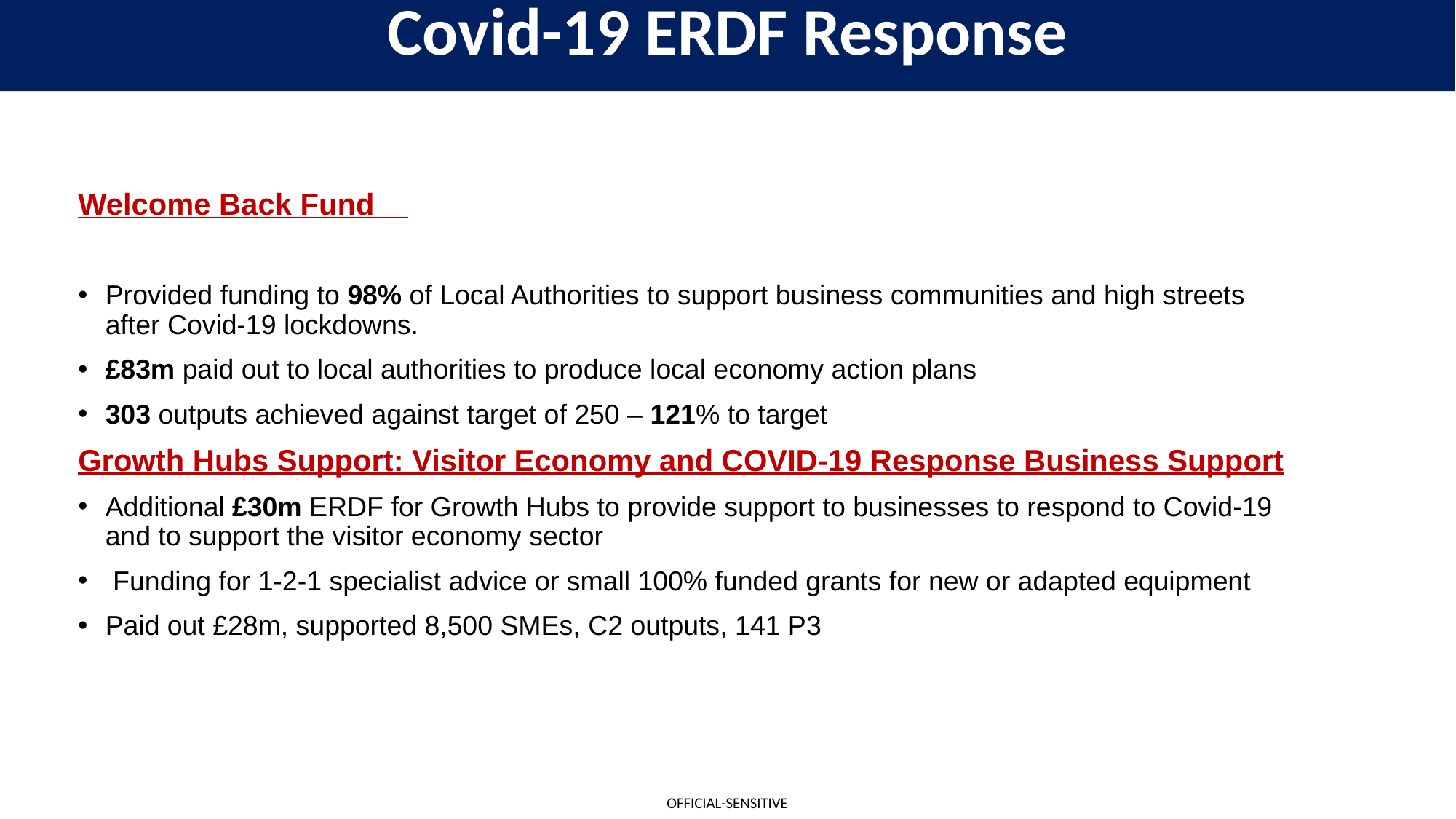

Covid-19 ERDF Response

Welcome Back Fund

Provided funding to 98% of Local Authorities to support business communities and high streets after Covid-19 lockdowns.
£83m paid out to local authorities to produce local economy action plans
303 outputs achieved against target of 250 – 121% to target
Growth Hubs Support: Visitor Economy and COVID-19 Response Business Support
Additional £30m ERDF for Growth Hubs to provide support to businesses to respond to Covid-19 and to support the visitor economy sector
 Funding for 1-2-1 specialist advice or small 100% funded grants for new or adapted equipment
Paid out £28m, supported 8,500 SMEs, C2 outputs, 141 P3